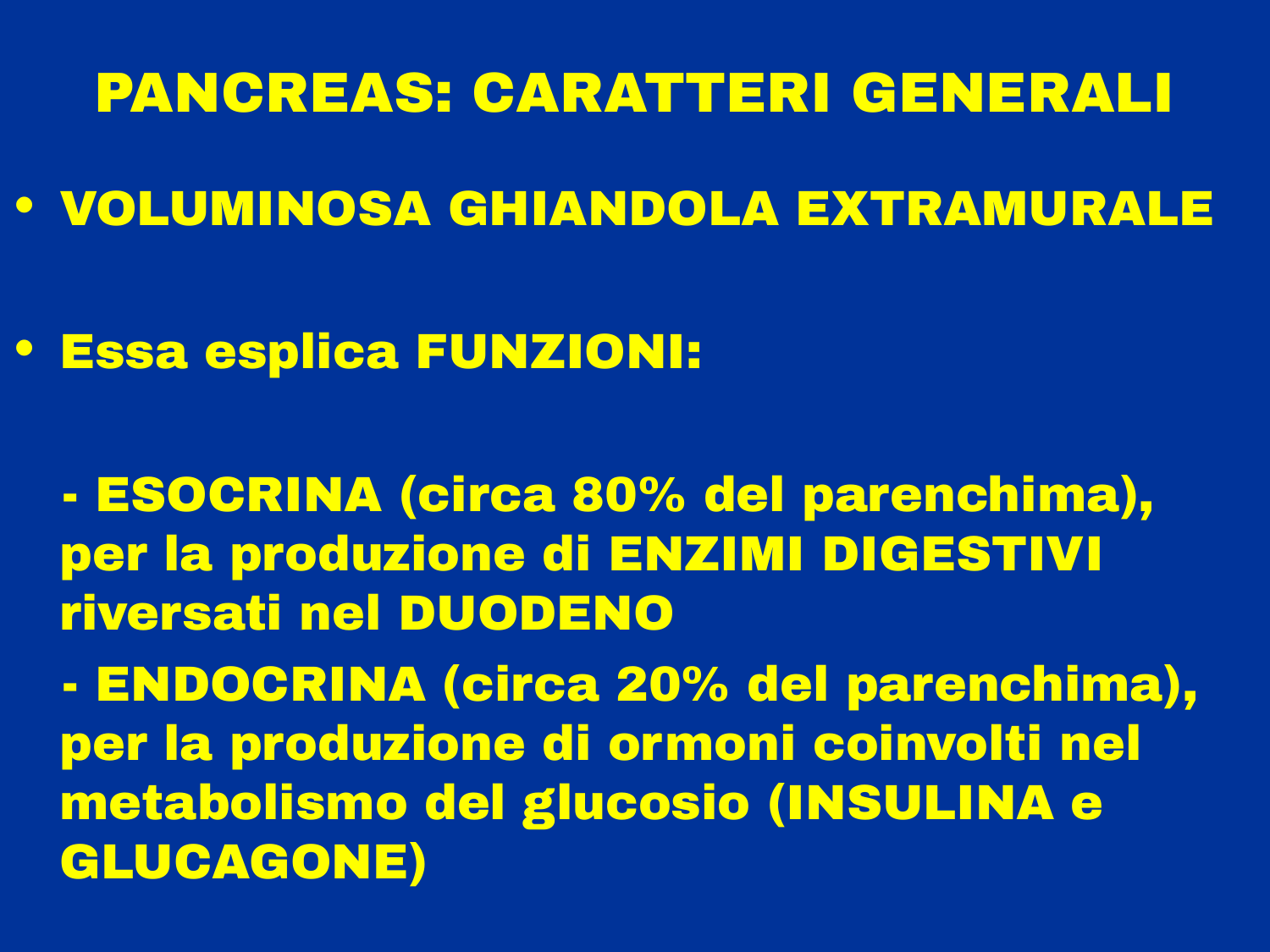

# PANCREAS: CARATTERI GENERALI
VOLUMINOSA GHIANDOLA EXTRAMURALE

Essa esplica FUNZIONI:

   - ESOCRINA (circa 80% del parenchima), per la produzione di ENZIMI DIGESTIVI riversati nel DUODENO
   - ENDOCRINA (circa 20% del parenchima), per la produzione di ormoni coinvolti nel metabolismo del glucosio (INSULINA e GLUCAGONE)